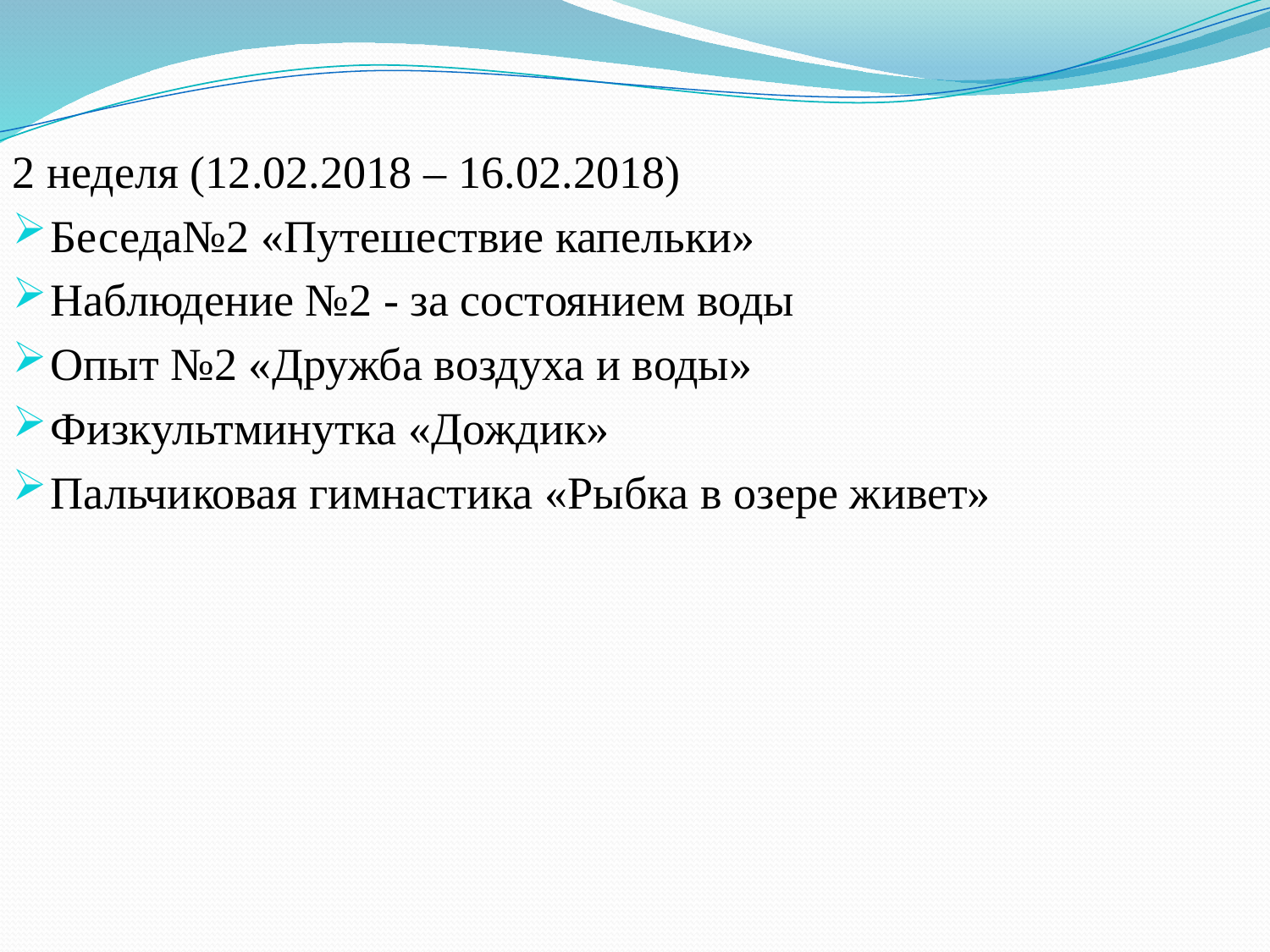

2 неделя (12.02.2018 – 16.02.2018)
Беседа№2 «Путешествие капельки»
Наблюдение №2 - за состоянием воды
Опыт №2 «Дружба воздуха и воды»
Физкультминутка «Дождик»
Пальчиковая гимнастика «Рыбка в озере живет»